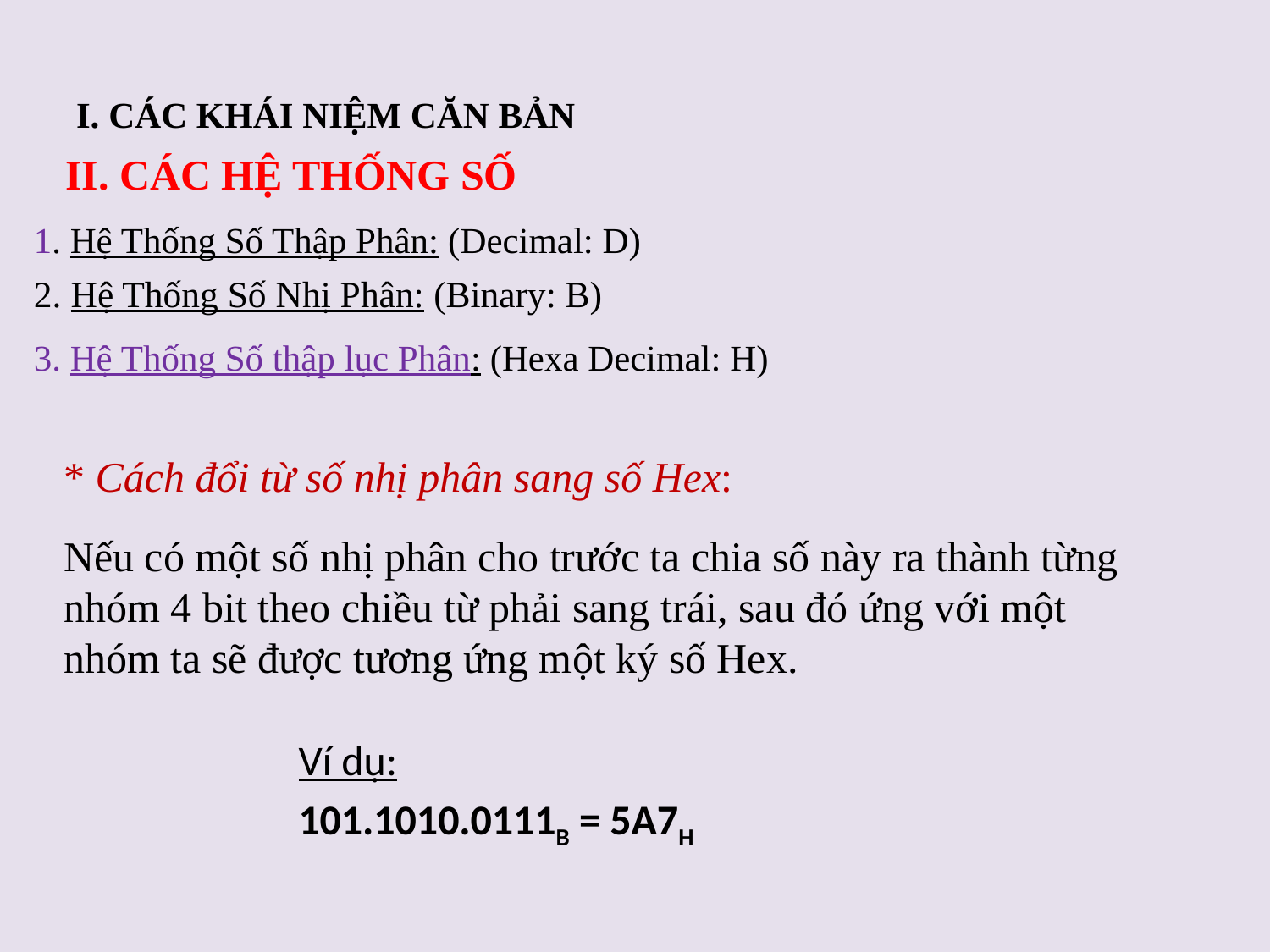

I. Các khái niệm căn bản
II. Các hệ thống số
1. Hệ Thống Số Thập Phân: (Decimal: D)
2. Hệ Thống Số Nhị Phân: (Binary: B)
3. Hệ Thống Số thập lục Phân: (Hexa Decimal: H)
* Cách đổi từ số nhị phân sang số Hex:

Nếu có một số nhị phân cho trước ta chia số này ra thành từng nhóm 4 bit theo chiều từ phải sang trái, sau đó ứng với một nhóm ta sẽ được tương ứng một ký số Hex.
Ví dụ:
101.1010.0111B = 5A7H